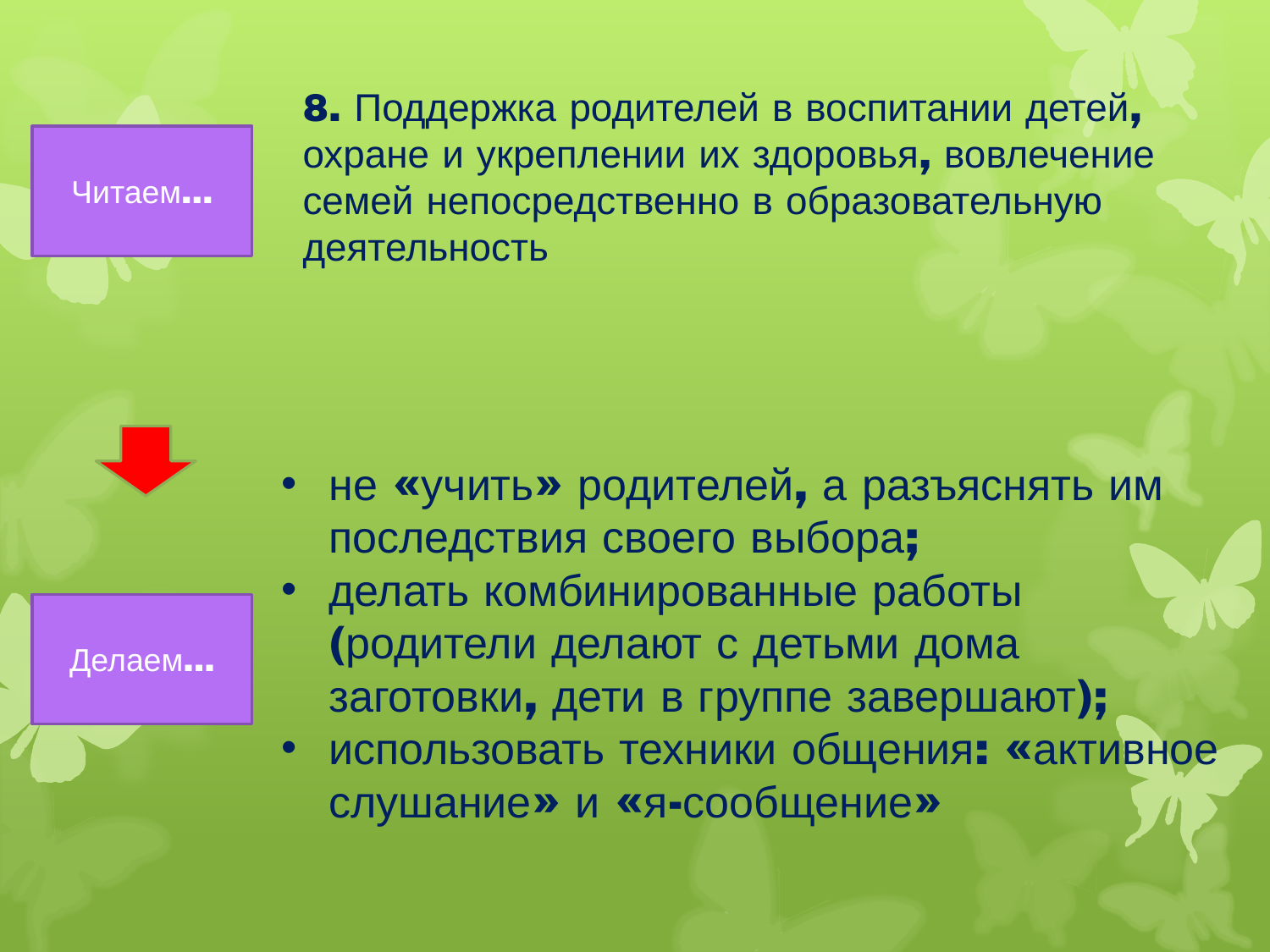

# 8. Поддержка родителей в воспитании детей, охране и укреплении их здоровья, вовлечение семей непосредственно в образовательную деятельность
Читаем…

не «учить» родителей, а разъяснять им последствия своего выбора;
делать комбинированные работы (родители делают с детьми дома заготовки, дети в группе завершают);
использовать техники общения: «активное слушание» и «я-сообщение»
Делаем…